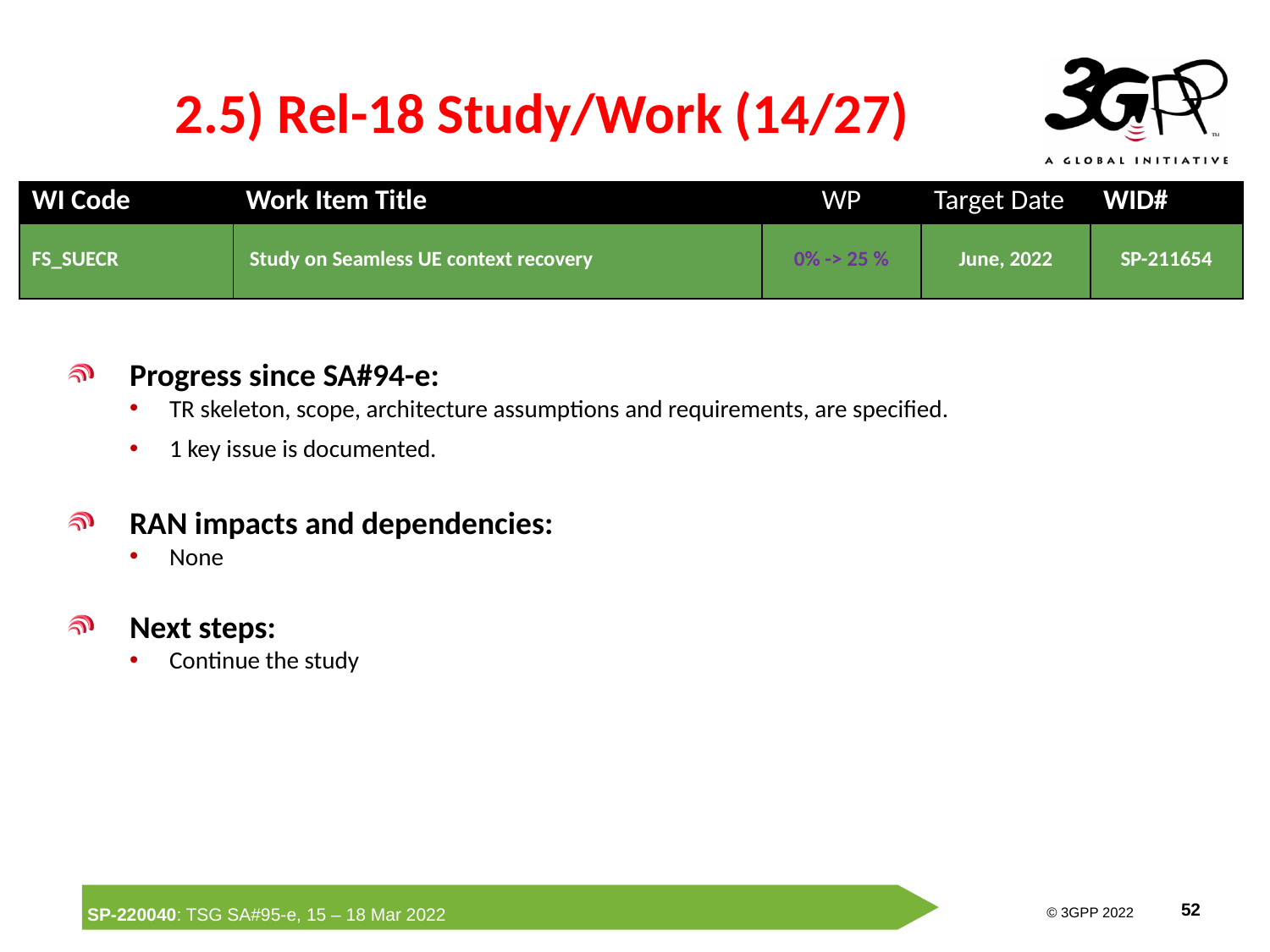

# 2.5) Rel-18 Study/Work (14/27)
| WI Code | Work Item Title | WP | Target Date | WID# |
| --- | --- | --- | --- | --- |
| FS\_SUECR | Study on Seamless UE context recovery | 0% -> 25 % | June, 2022 | SP-211654 |
Progress since SA#94-e:
TR skeleton, scope, architecture assumptions and requirements, are specified.
1 key issue is documented.

RAN impacts and dependencies:
None

Next steps:
Continue the study